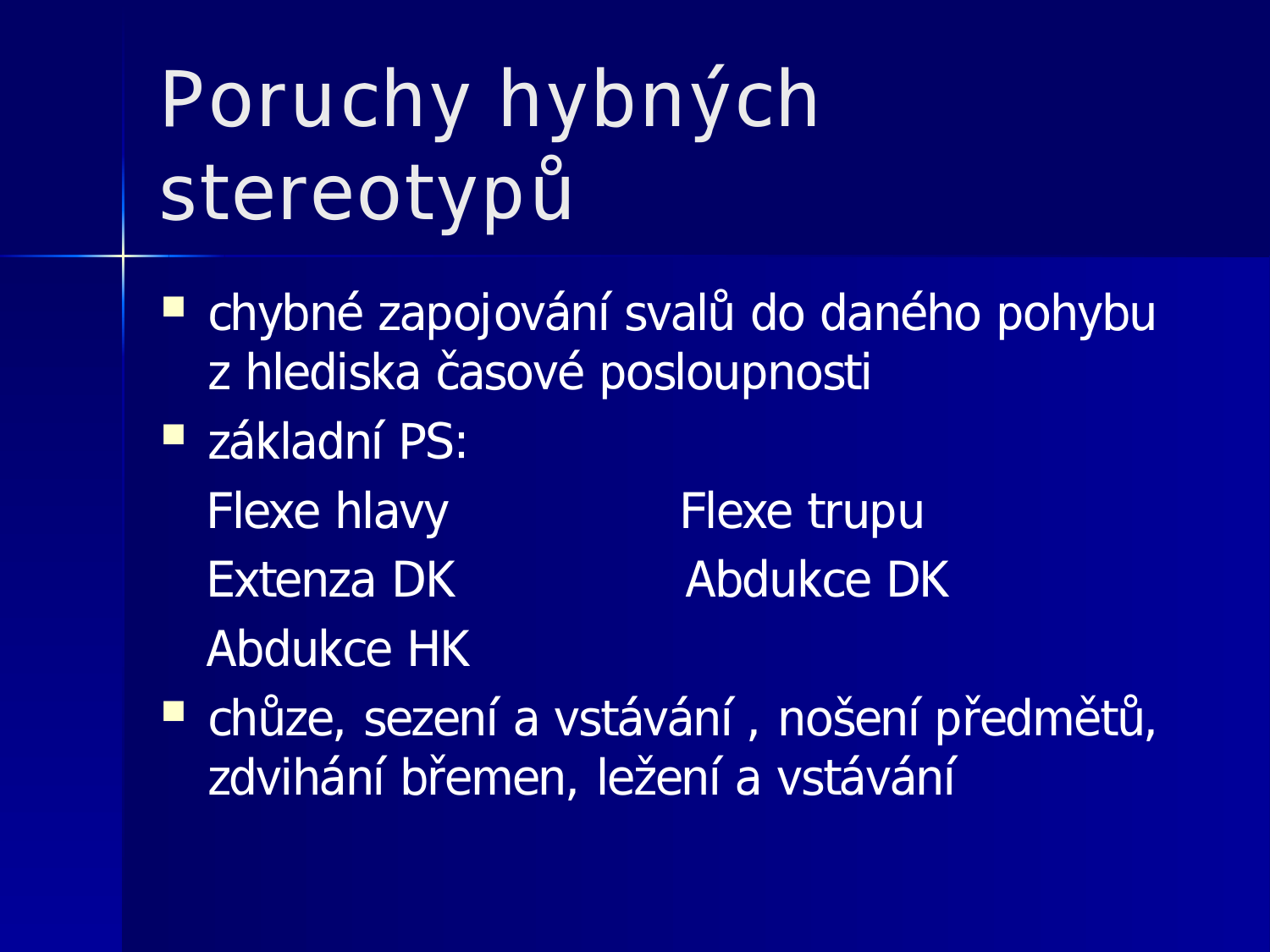

# Poruchy hybných stereotypů
chybné zapojování svalů do daného pohybu z hlediska časové posloupnosti
základní PS:
   Flexe hlavy               Flexe trupu
   Extenza DK               Abdukce DK
   Abdukce HK
chůze, sezení a vstávání , nošení předmětů, zdvihání břemen, ležení a vstávání